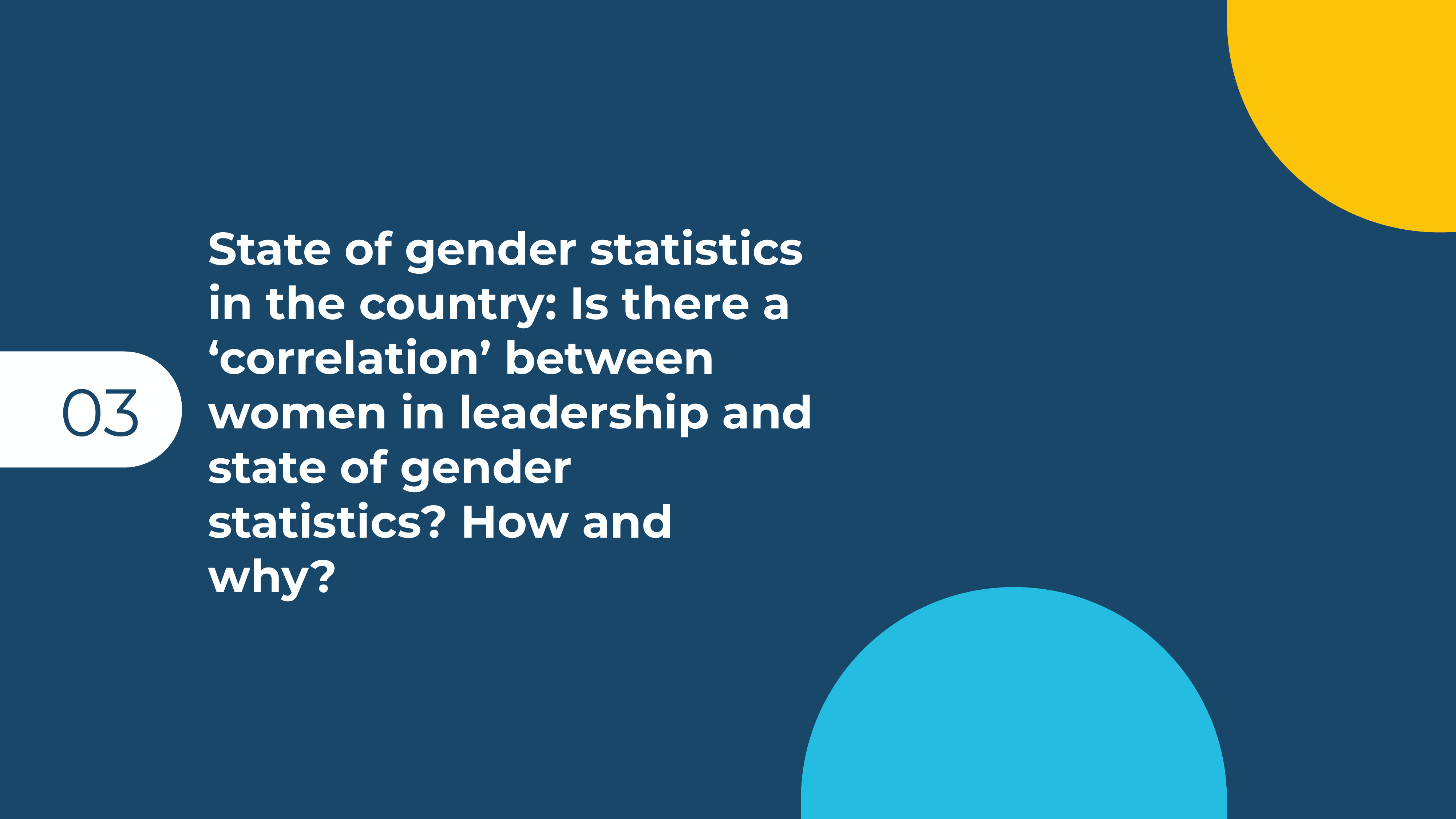

State of gender statistics in the country: Is there a ‘correlation’ between women in leadership and state of gender statistics? How and why?
03